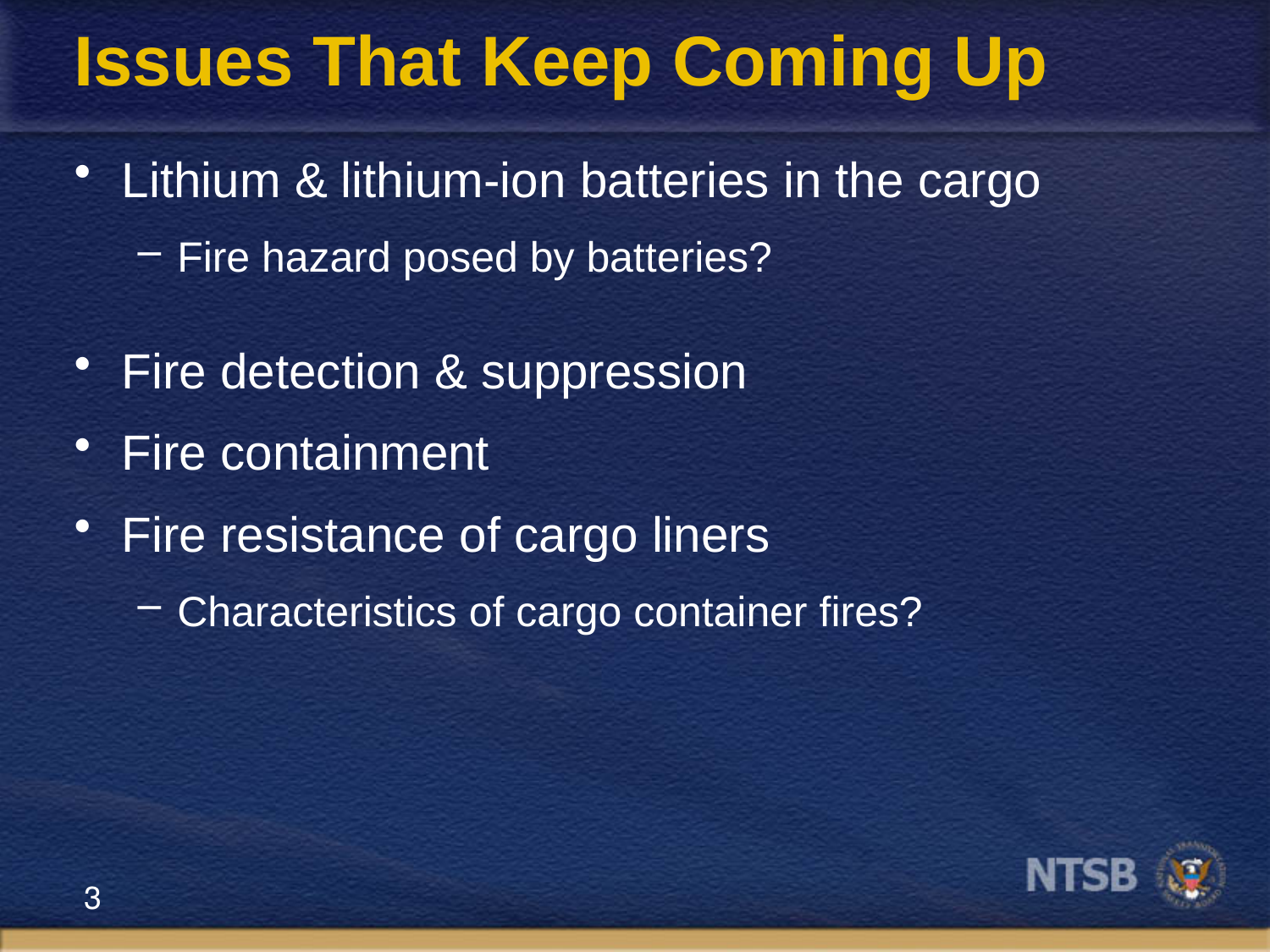

# Issues That Keep Coming Up
Lithium & lithium-ion batteries in the cargo
Fire hazard posed by batteries?

Fire detection & suppression
Fire containment
Fire resistance of cargo liners
Characteristics of cargo container fires?